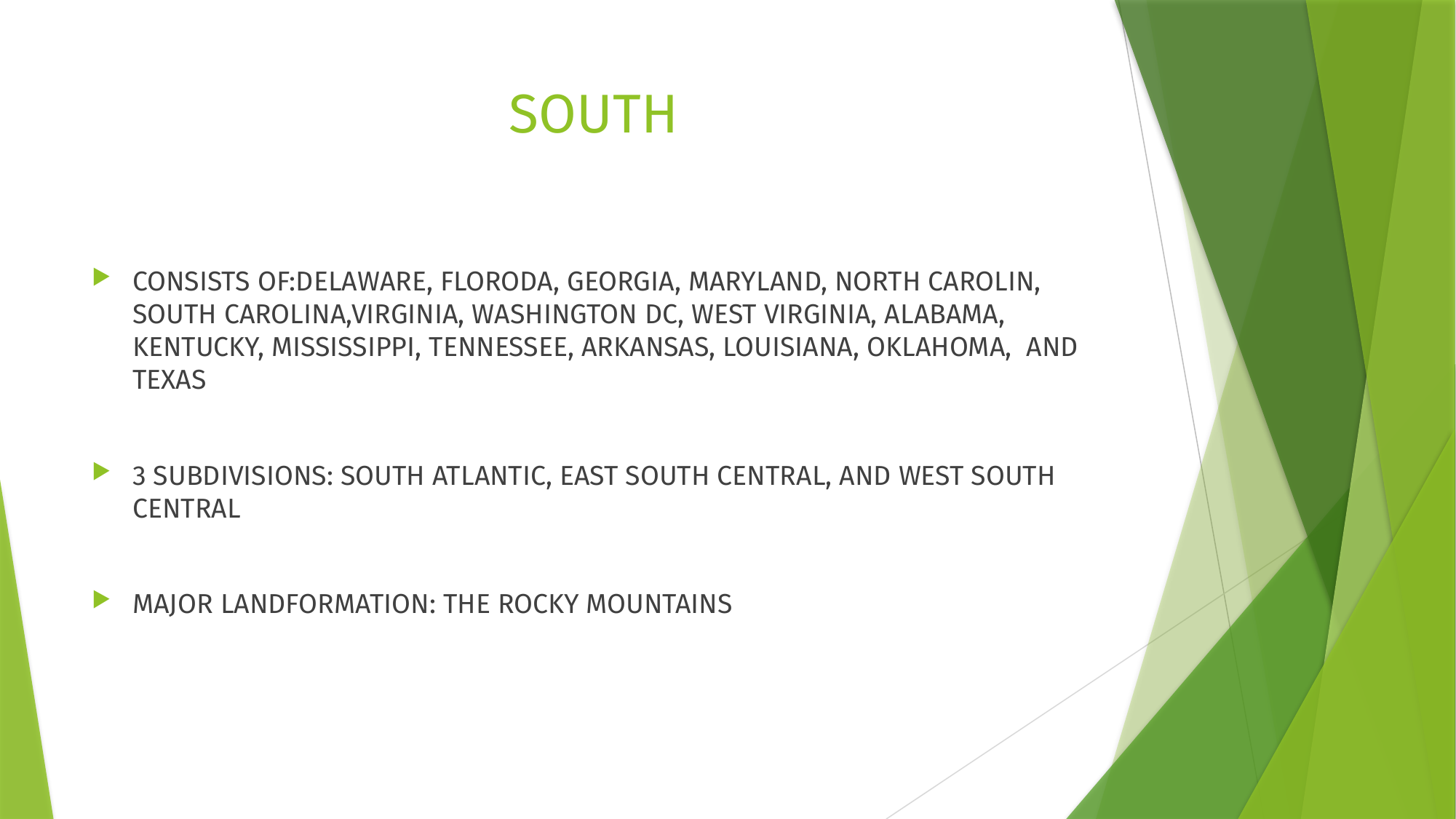

# SOUTH
CONSISTS OF:DELAWARE, FLORODA, GEORGIA, MARYLAND, NORTH CAROLIN, SOUTH CAROLINA,VIRGINIA, WASHINGTON DC, WEST VIRGINIA, ALABAMA, KENTUCKY, MISSISSIPPI, TENNESSEE, ARKANSAS, LOUISIANA, OKLAHOMA,  AND TEXAS

3 SUBDIVISIONS: SOUTH ATLANTIC, EAST SOUTH CENTRAL, AND WEST SOUTH CENTRAL

MAJOR LANDFORMATION: THE ROCKY MOUNTAINS